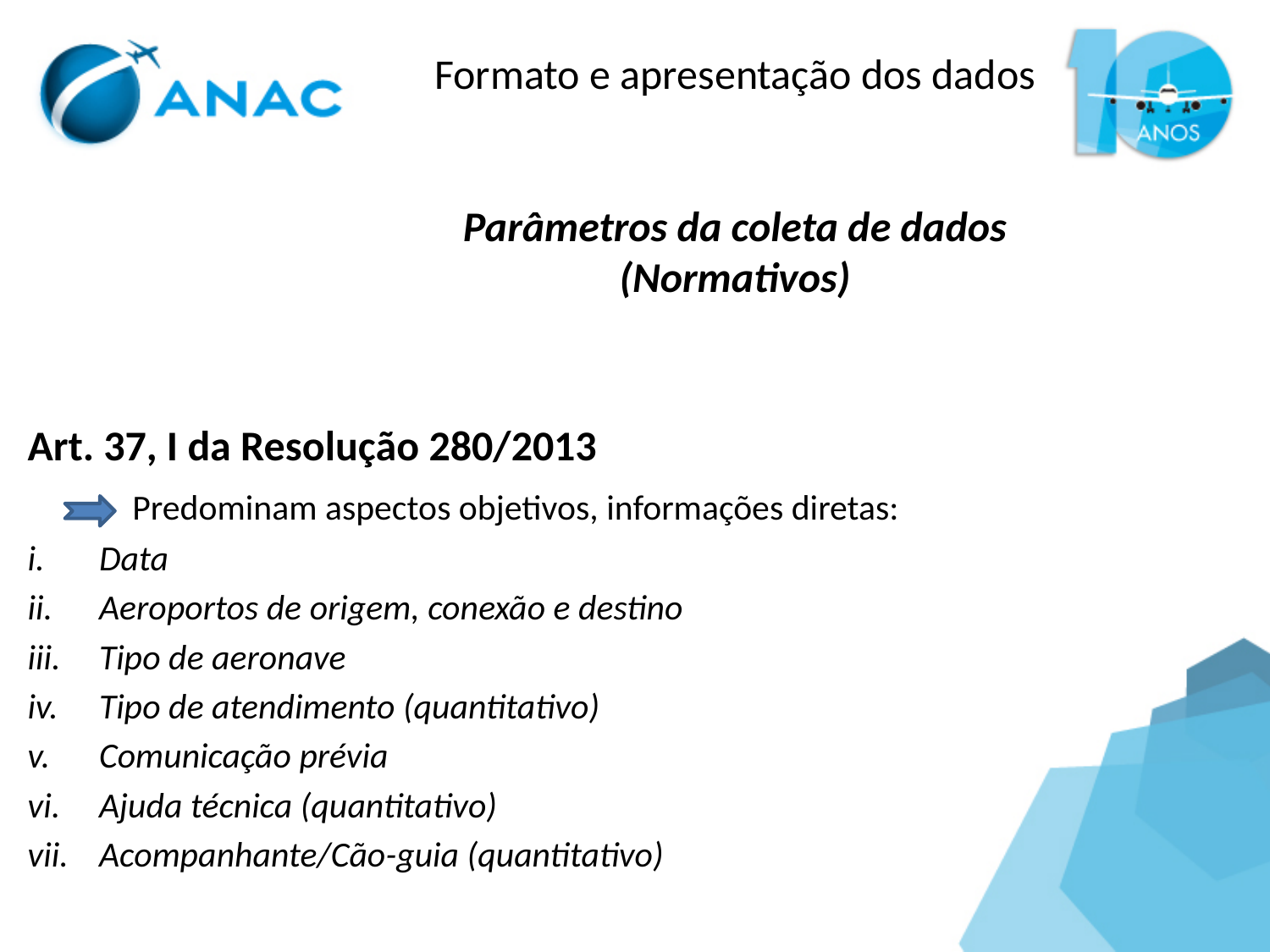

Formato e apresentação dos dados

Parâmetros da coleta de dados
(Normativos)

Art. 37, I da Resolução 280/2013
           Predominam aspectos objetivos, informações diretas:
Data
Aeroportos de origem, conexão e destino
Tipo de aeronave
Tipo de atendimento (quantitativo)
Comunicação prévia
Ajuda técnica (quantitativo)
Acompanhante/Cão-guia (quantitativo)